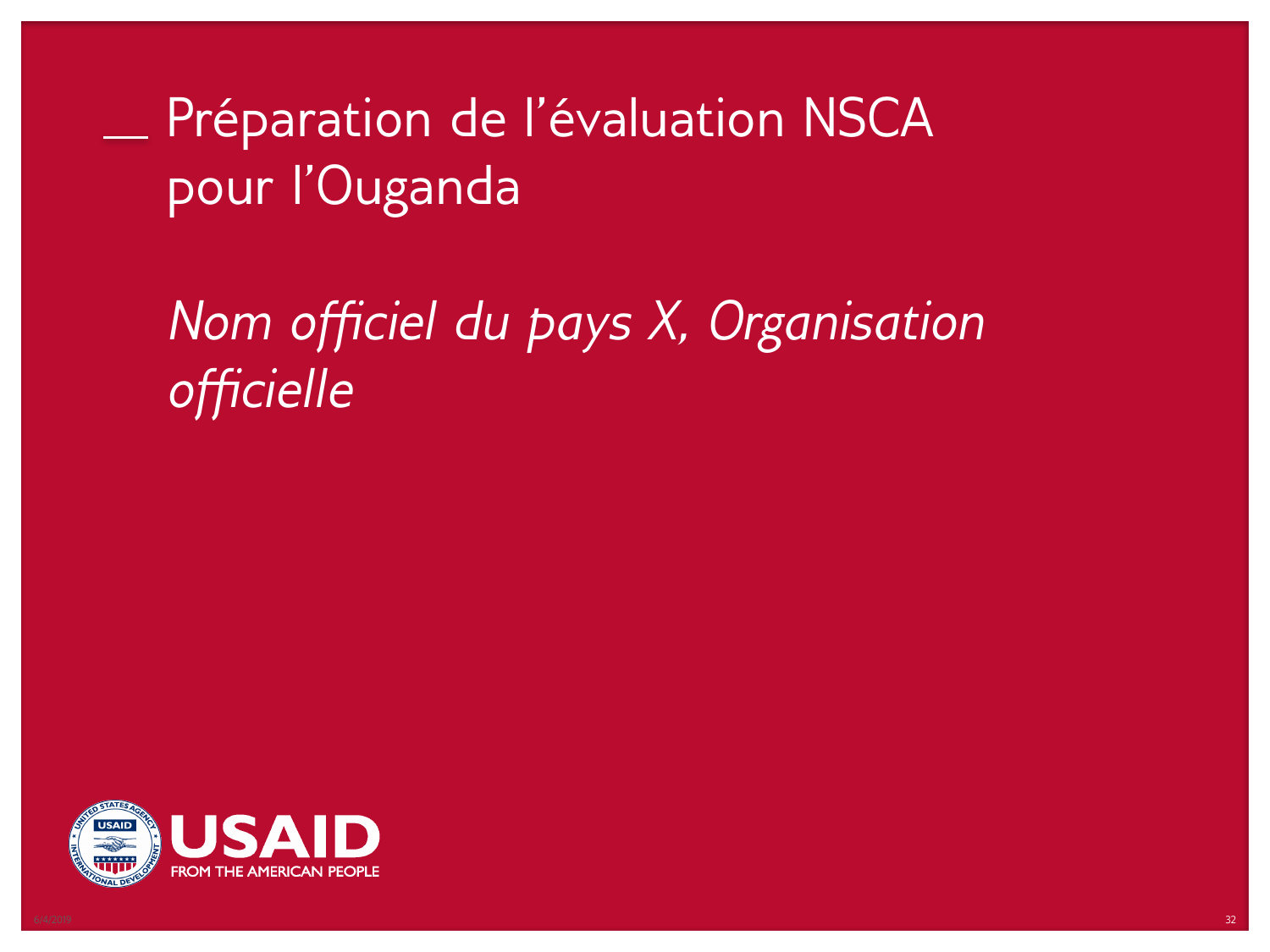

6/4/2019
# Préparation de l’évaluation NSCA pour l’Ouganda Nom officiel du pays X, Organisation officielle
32